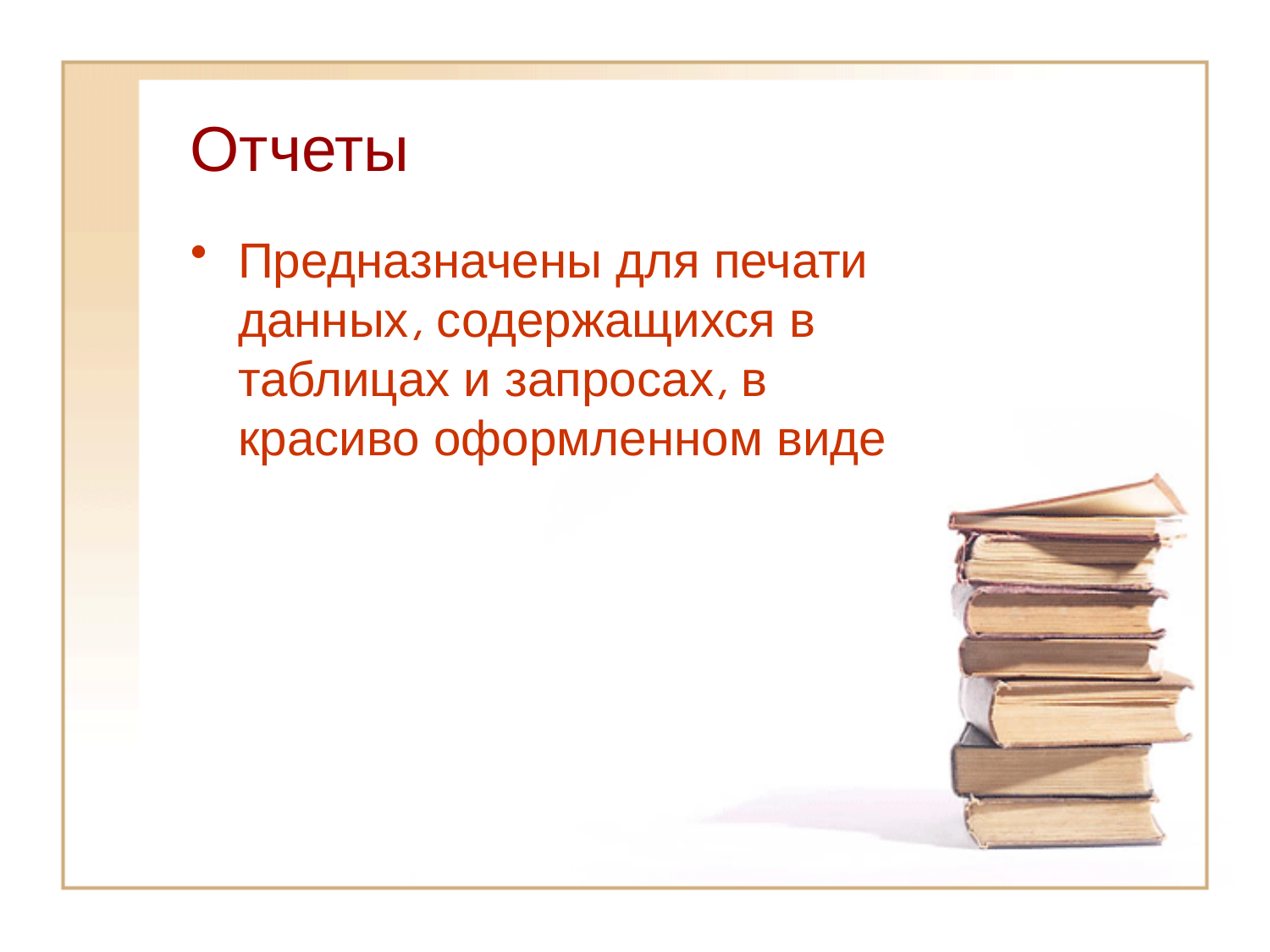

# Отчеты
Предназначены для печати данных, содержащихся в таблицах и запросах, в красиво оформленном виде